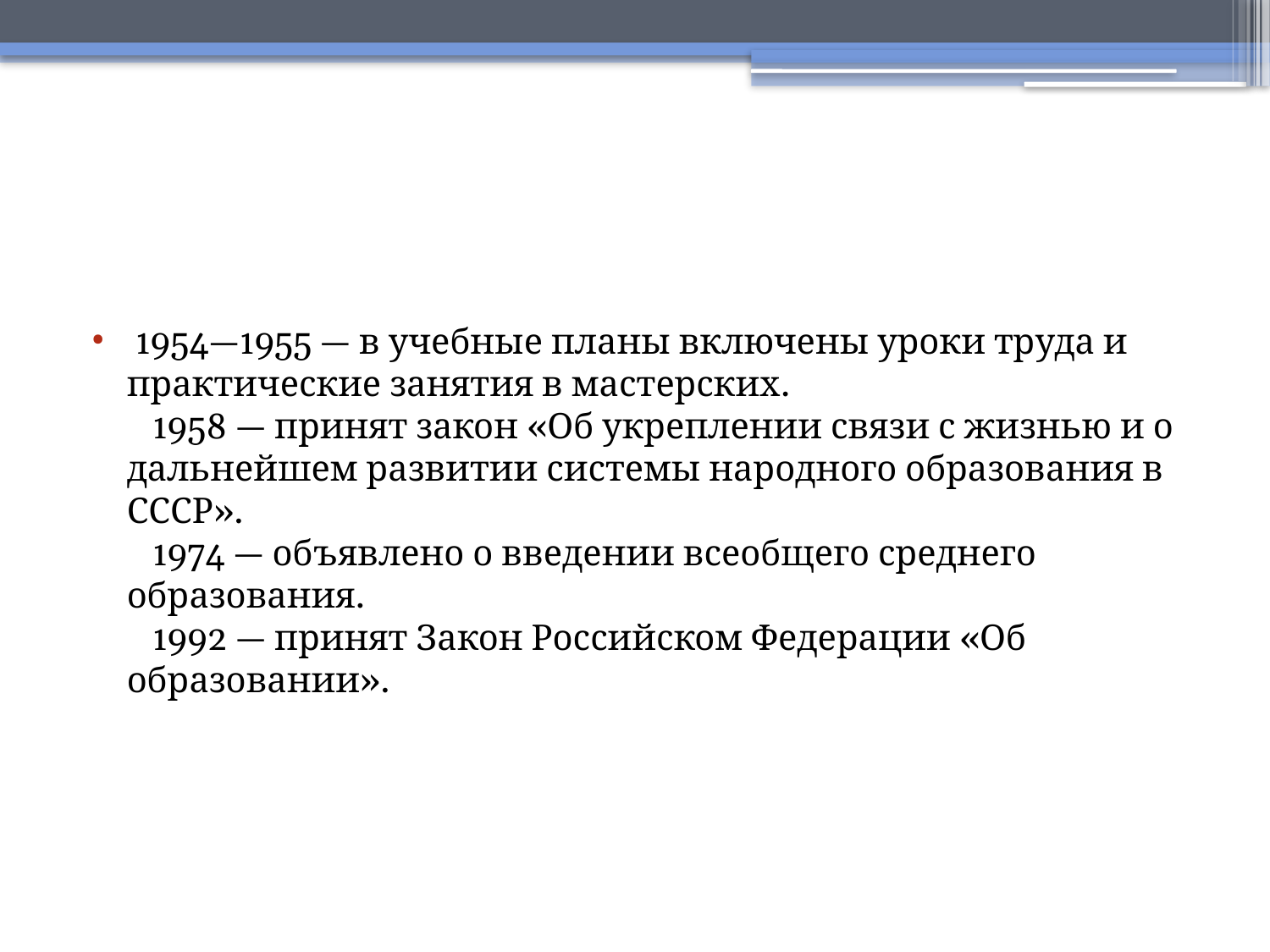

1954—1955 — в учебные планы включены уроки труда и практические занятия в мастерских.
   1958 — принят закон «Об укреплении связи с жизнью и о дальнейшем развитии системы народного образования в СССР».
   1974 — объявлено о введении всеобщего среднего образования.
   1992 — принят Закон Российском Федерации «Об образовании».